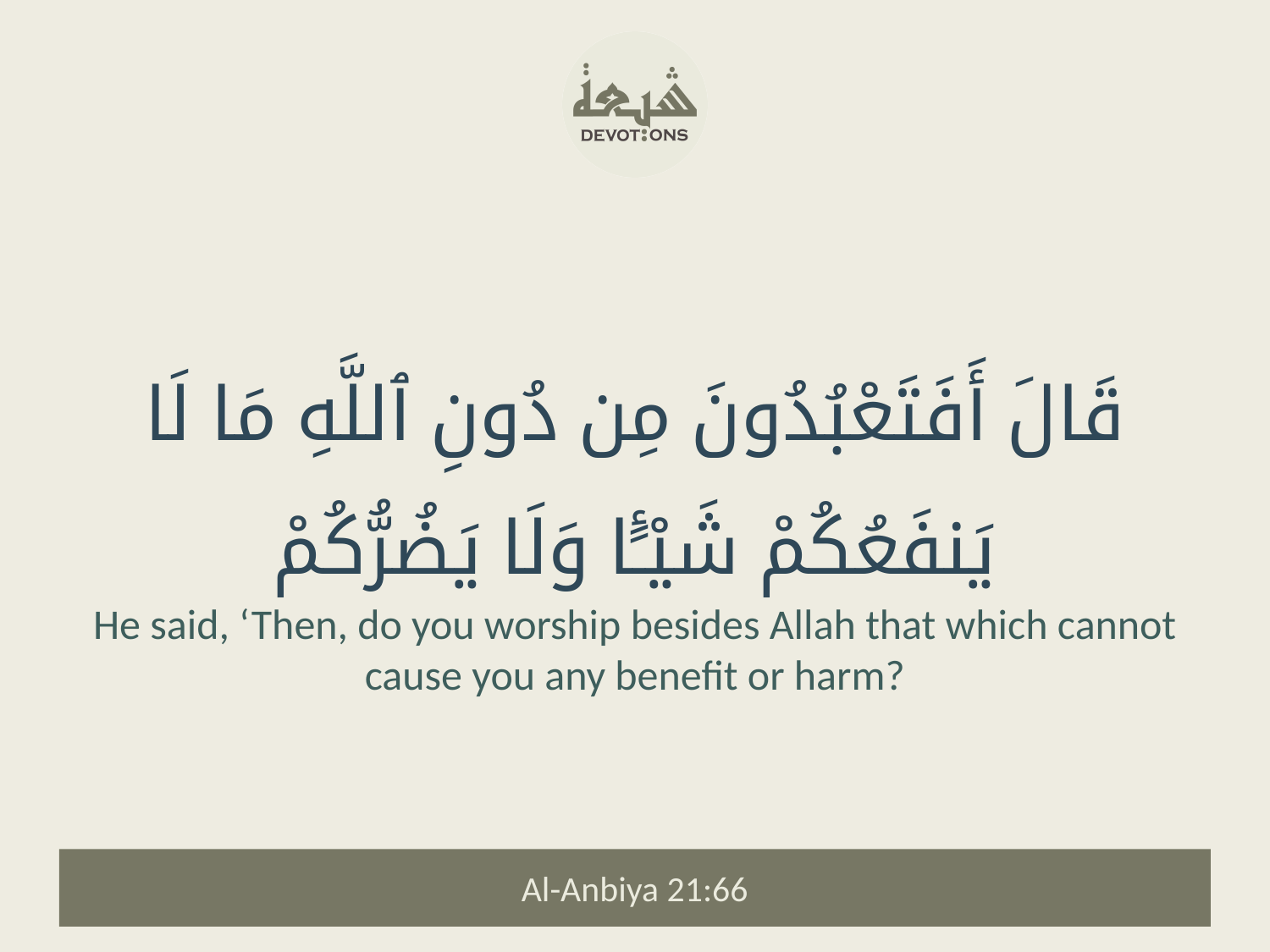

قَالَ أَفَتَعْبُدُونَ مِن دُونِ ٱللَّهِ مَا لَا يَنفَعُكُمْ شَيْـًٔا وَلَا يَضُرُّكُمْ
He said, ‘Then, do you worship besides Allah that which cannot cause you any benefit or harm?
Al-Anbiya 21:66